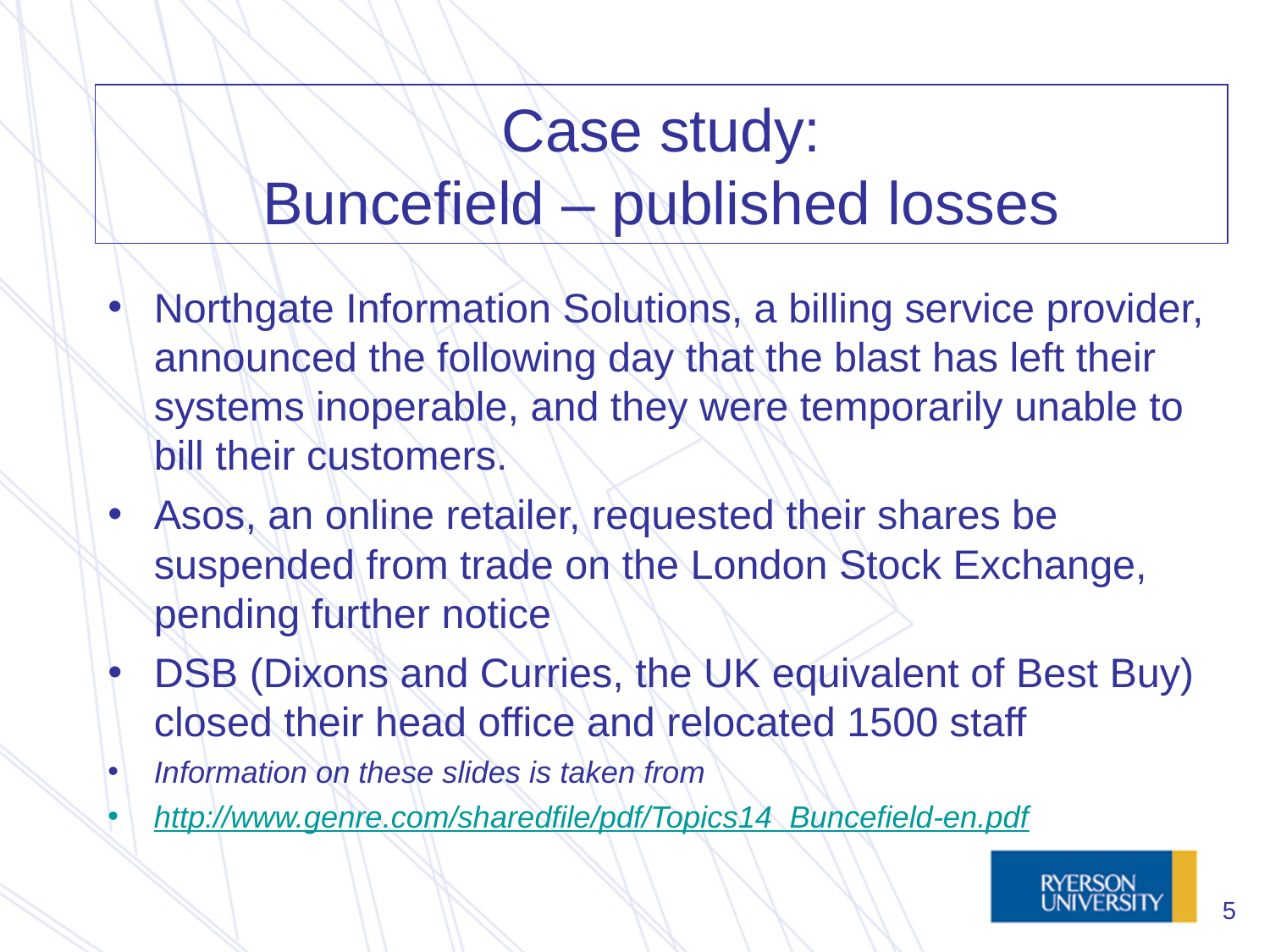

# Case study: Buncefield – published losses
Northgate Information Solutions, a billing service provider, announced the following day that the blast has left their systems inoperable, and they were temporarily unable to bill their customers.
Asos, an online retailer, requested their shares be suspended from trade on the London Stock Exchange, pending further notice
DSB (Dixons and Curries, the UK equivalent of Best Buy) closed their head office and relocated 1500 staff
Information on these slides is taken from
http://www.genre.com/sharedfile/pdf/Topics14_Buncefield-en.pdf

5